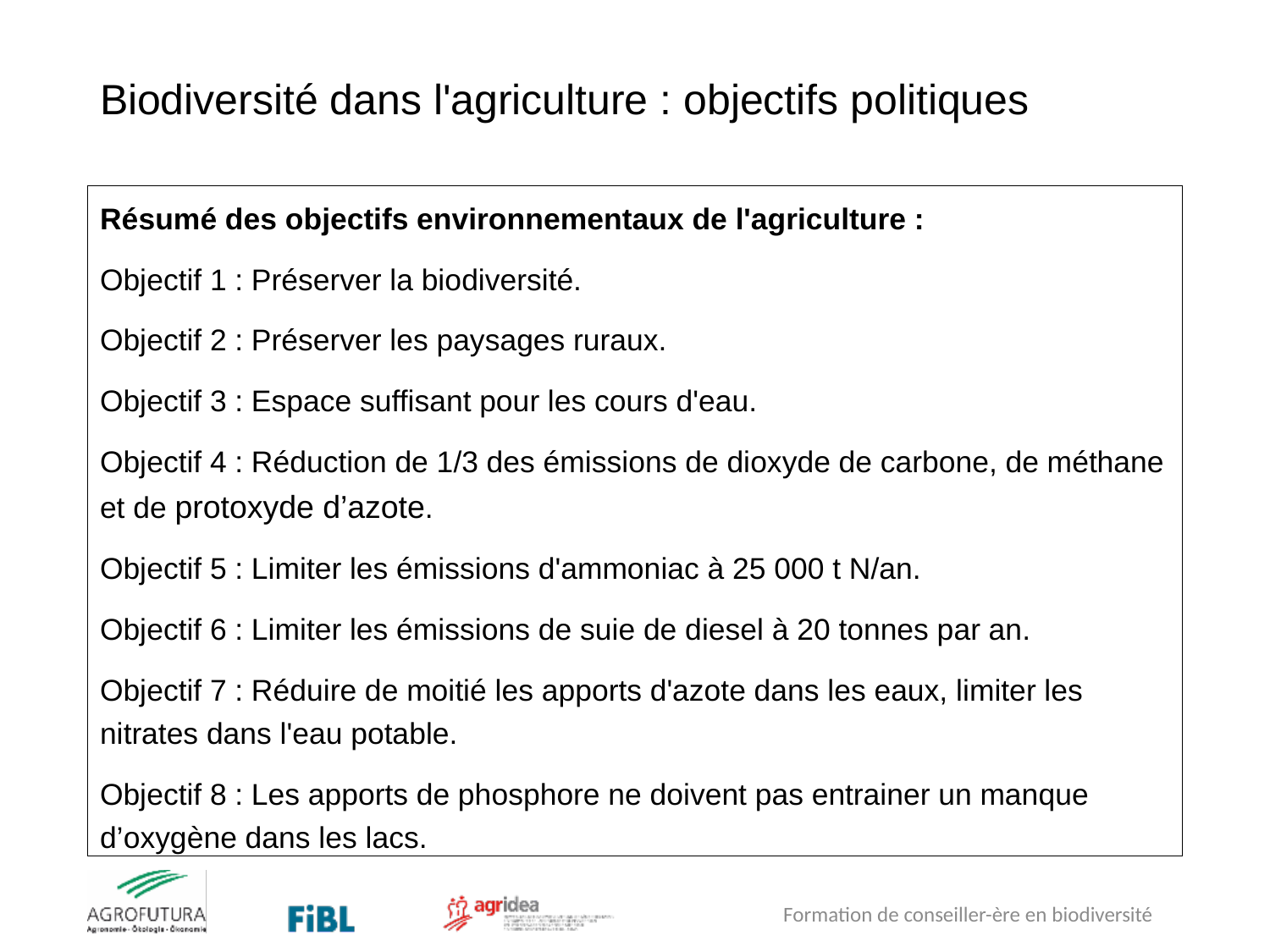

# Biodiversité dans l'agriculture : objectifs politiques
Résumé des objectifs environnementaux de l'agriculture :
Objectif 1 : Préserver la biodiversité.
Objectif 2 : Préserver les paysages ruraux.
Objectif 3 : Espace suffisant pour les cours d'eau.
Objectif 4 : Réduction de 1/3 des émissions de dioxyde de carbone, de méthane et de protoxyde d’azote.
Objectif 5 : Limiter les émissions d'ammoniac à 25 000 t N/an.
Objectif 6 : Limiter les émissions de suie de diesel à 20 tonnes par an.
Objectif 7 : Réduire de moitié les apports d'azote dans les eaux, limiter les nitrates dans l'eau potable.
Objectif 8 : Les apports de phosphore ne doivent pas entrainer un manque d’oxygène dans les lacs.
Formation de conseiller-ère en biodiversité